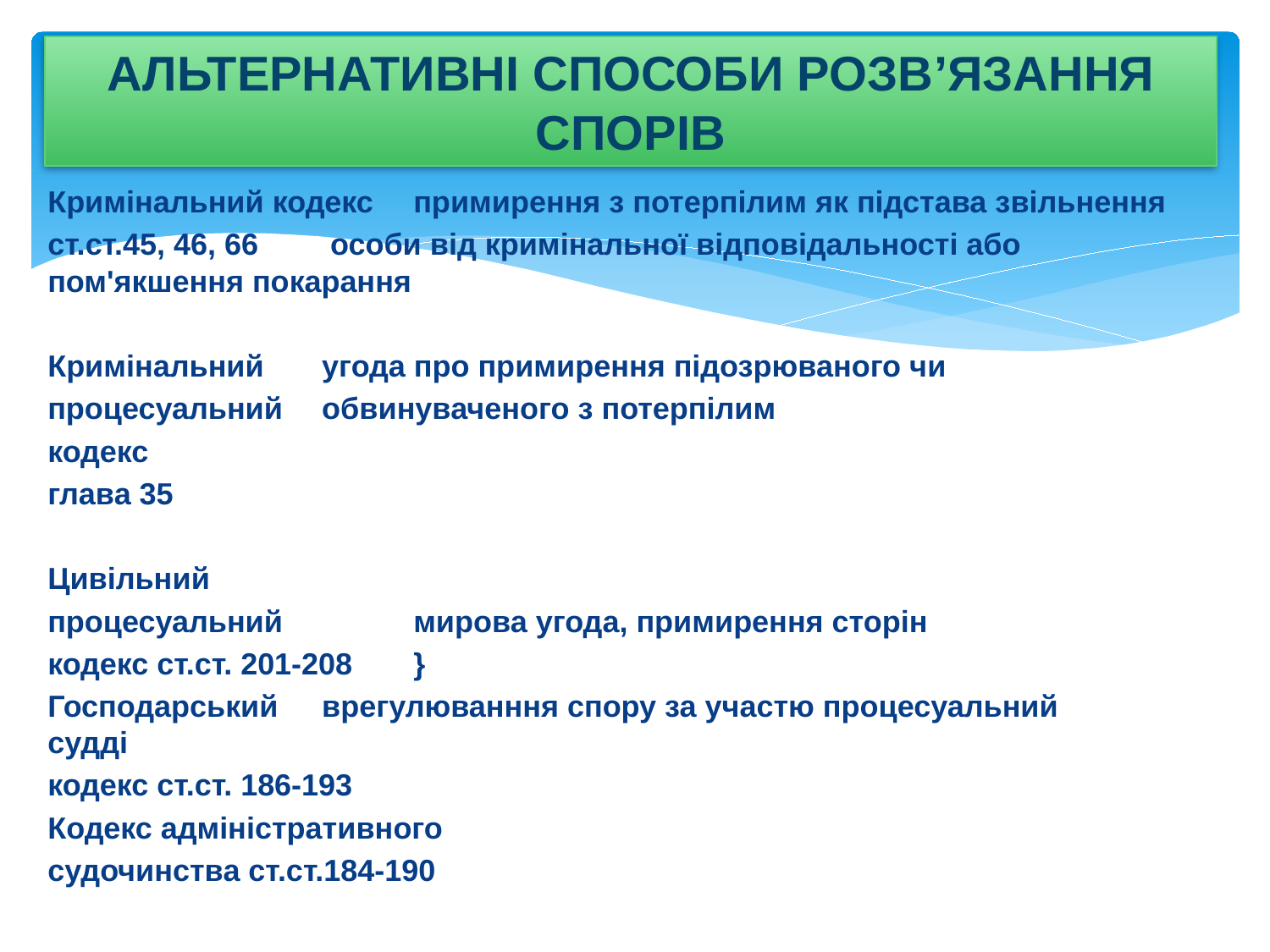

# АЛЬТЕРНАТИВНІ СПОСОБИ РОЗВ’ЯЗАННЯ СПОРІВ
Кримінальний кодекс 	примирення з потерпілим як підстава звільнення
ст.ст.45, 46, 66 		 особи від кримінальної відповідальності або 				пом'якшення покарання

Кримінальний 		угода про примирення підозрюваного чи
процесуальний		обвинуваченого з потерпілим
кодекс
глава 35

Цивільний
процесуальний 			 	мирова угода, примирення сторін
кодекс ст.ст. 201-208		}
Господарський				врегулюванння спору за участю процесуальний				судді
кодекс ст.ст. 186-193
Кодекс адміністративного
судочинства ст.ст.184-190